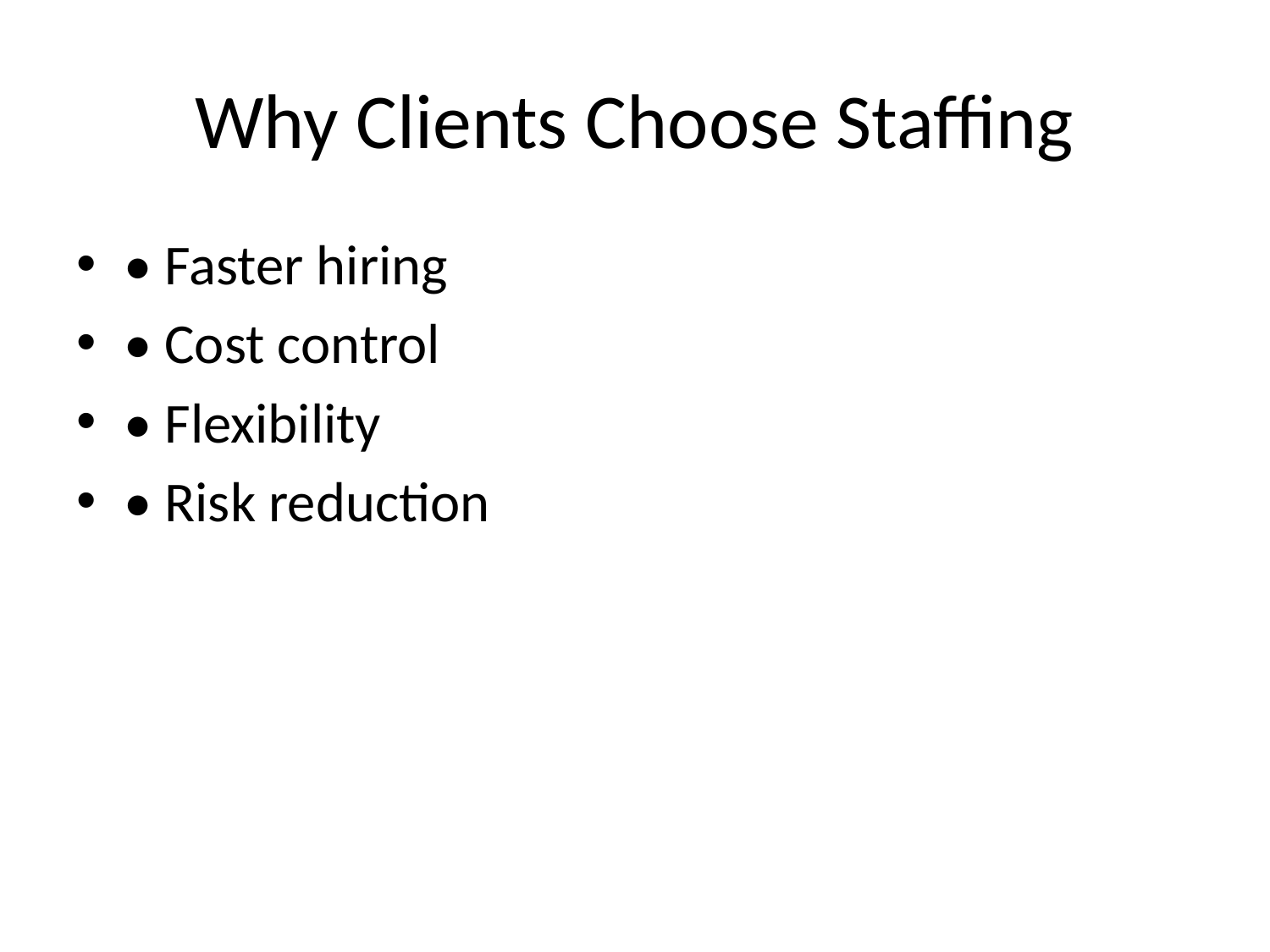

# Why Clients Choose Staffing
• Faster hiring
• Cost control
• Flexibility
• Risk reduction